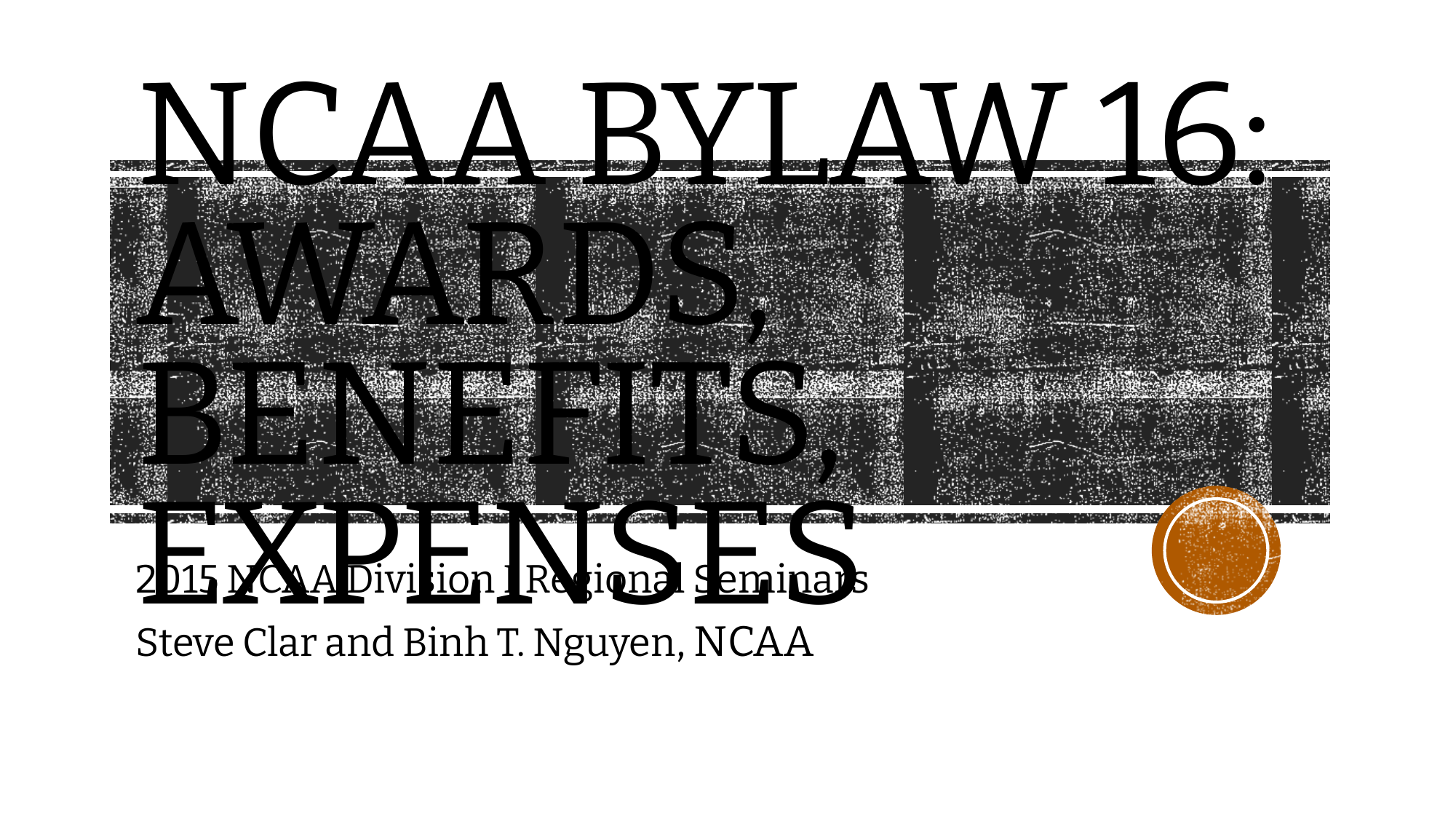

# NCAA Bylaw 16: Awards, Benefits, Expenses
2015 NCAA Division I Regional Seminars
Steve Clar and Binh T. Nguyen, NCAA